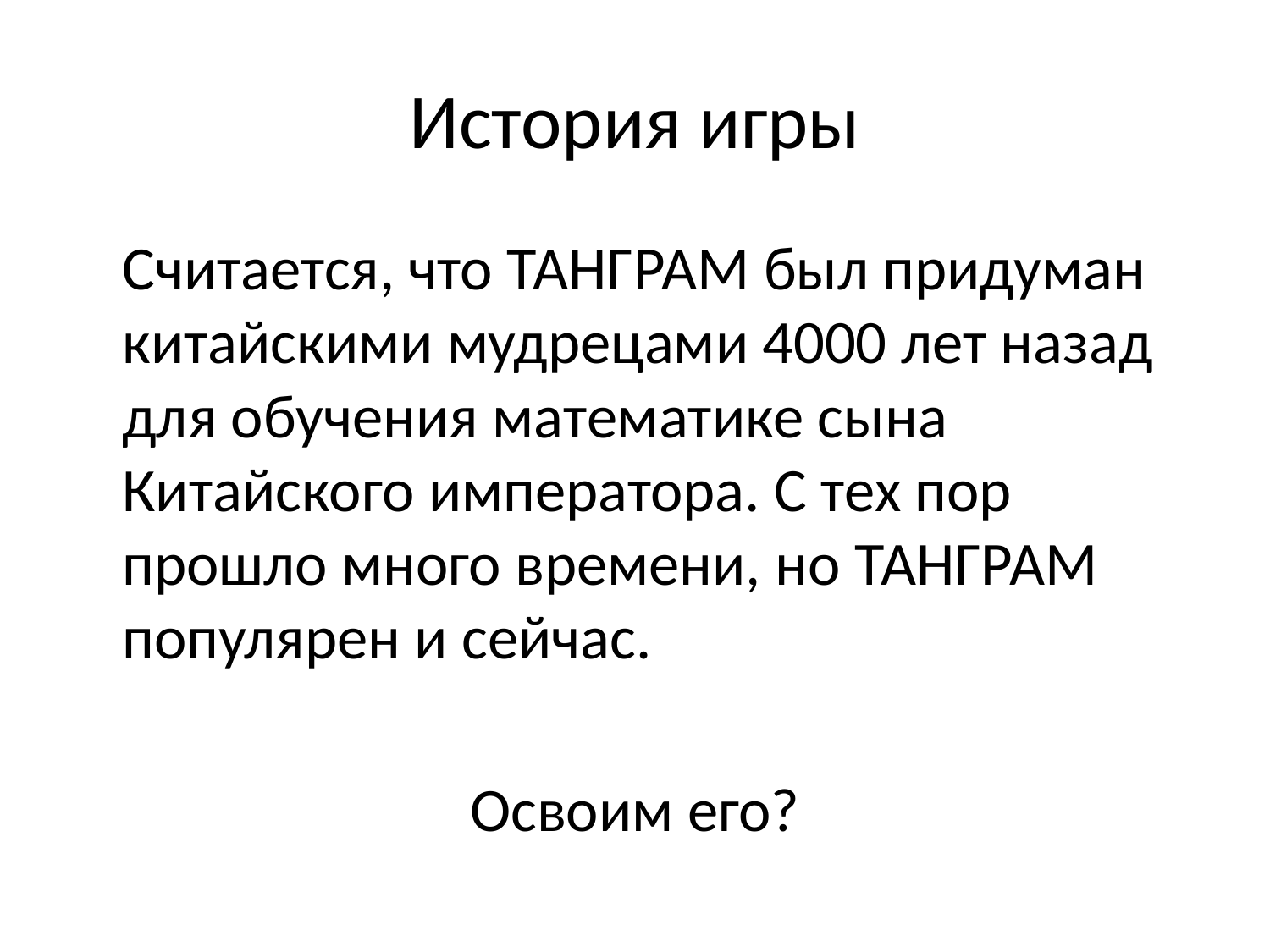

# История игры
	Считается, что ТАНГРАМ был придуман китайскими мудрецами 4000 лет назад для обучения математике сына Китайского императора. С тех пор прошло много времени, но ТАНГРАМ популярен и сейчас.

Освоим его?